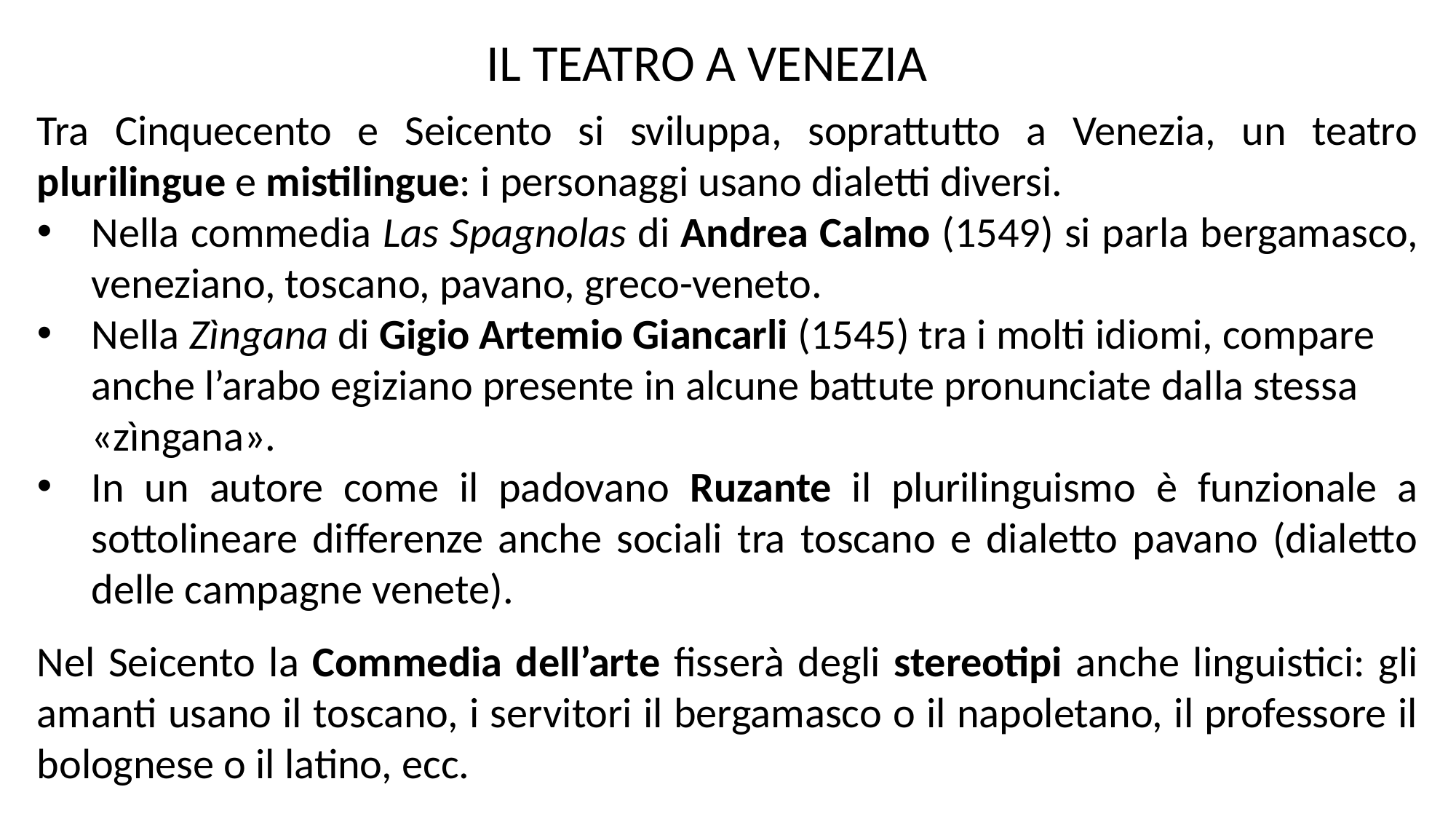

IL TEATRO A VENEZIA
Tra Cinquecento e Seicento si sviluppa, soprattutto a Venezia, un teatro plurilingue e mistilingue: i personaggi usano dialetti diversi.
Nella commedia Las Spagnolas di Andrea Calmo (1549) si parla bergamasco, veneziano, toscano, pavano, greco-veneto.
Nella Zìngana di Gigio Artemio Giancarli (1545) tra i molti idiomi, compare anche l’arabo egiziano presente in alcune battute pronunciate dalla stessa «zìngana».
In un autore come il padovano Ruzante il plurilinguismo è funzionale a sottolineare differenze anche sociali tra toscano e dialetto pavano (dialetto delle campagne venete).

Nel Seicento la Commedia dell’arte fisserà degli stereotipi anche linguistici: gli amanti usano il toscano, i servitori il bergamasco o il napoletano, il professore il bolognese o il latino, ecc.